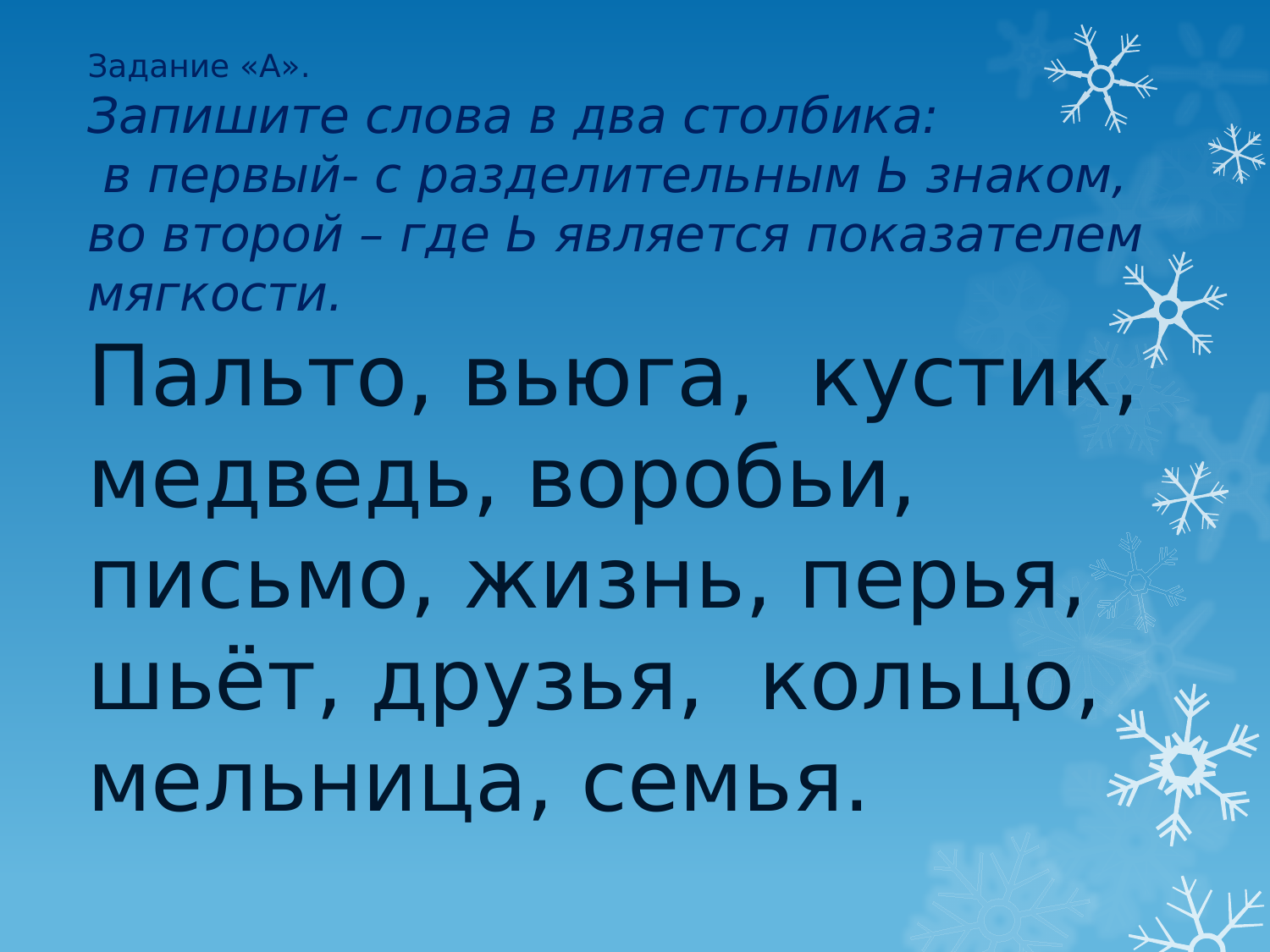

# Задание «А». Запишите слова в два столбика: в первый- с разделительным Ь знаком, во второй – где Ь является показателем мягкости. Пальто, вьюга,  кустик, медведь, воробьи,  письмо, жизнь, перья, шьёт, друзья,  кольцо, мельница, семья.